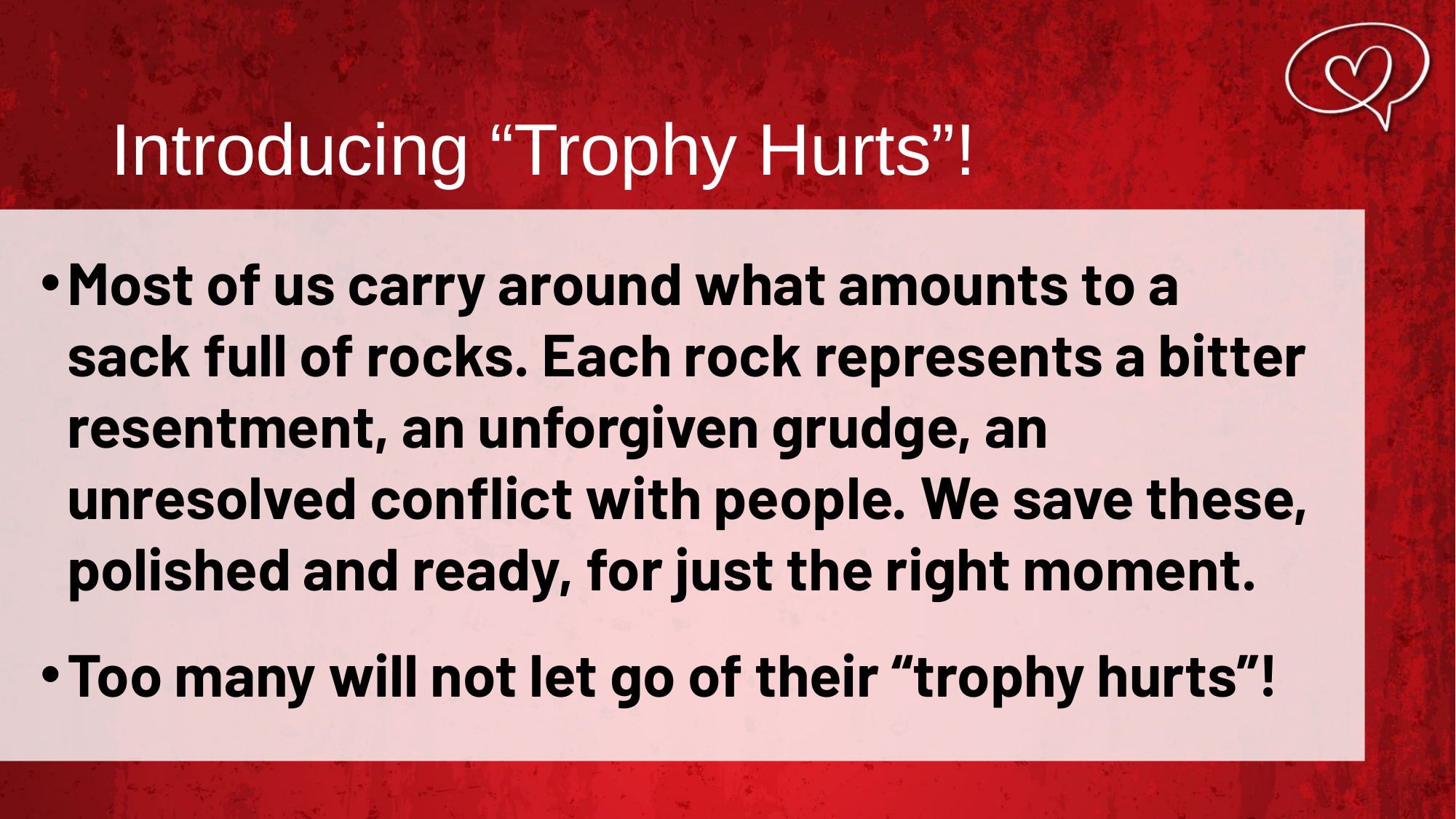

# Introducing “Trophy Hurts”!
Most of us carry around what amounts to a sack full of rocks. Each rock represents a bitter resentment, an unforgiven grudge, an unresolved conflict with people. We save these, polished and ready, for just the right moment.
Too many will not let go of their “trophy hurts”!